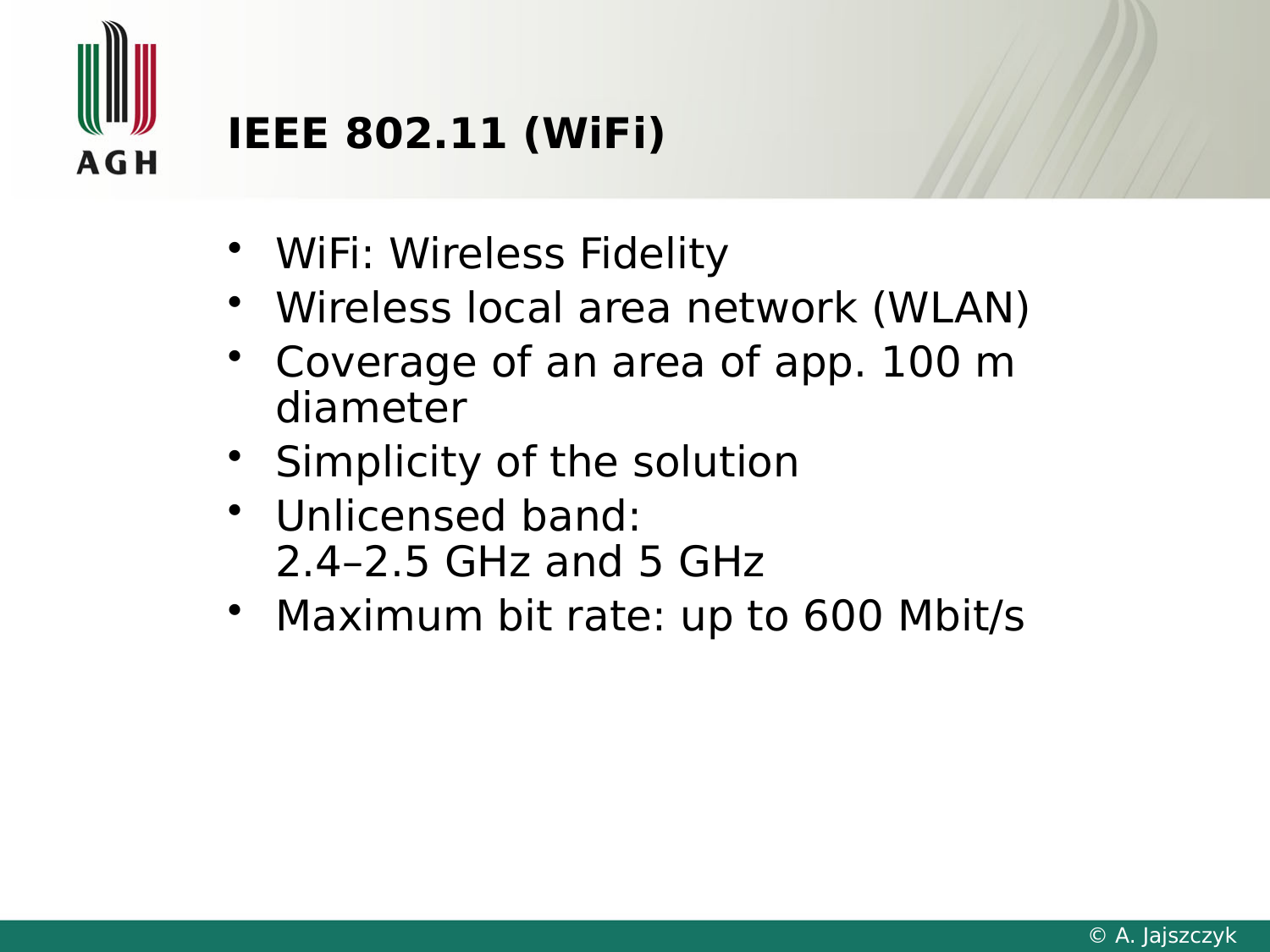

# IEEE 802.11 (WiFi)
WiFi: Wireless Fidelity
Wireless local area network (WLAN)
Coverage of an area of app. 100 m diameter
Simplicity of the solution
Unlicensed band:
2.4–2.5 GHz and 5 GHz
Maximum bit rate: up to 600 Mbit/s